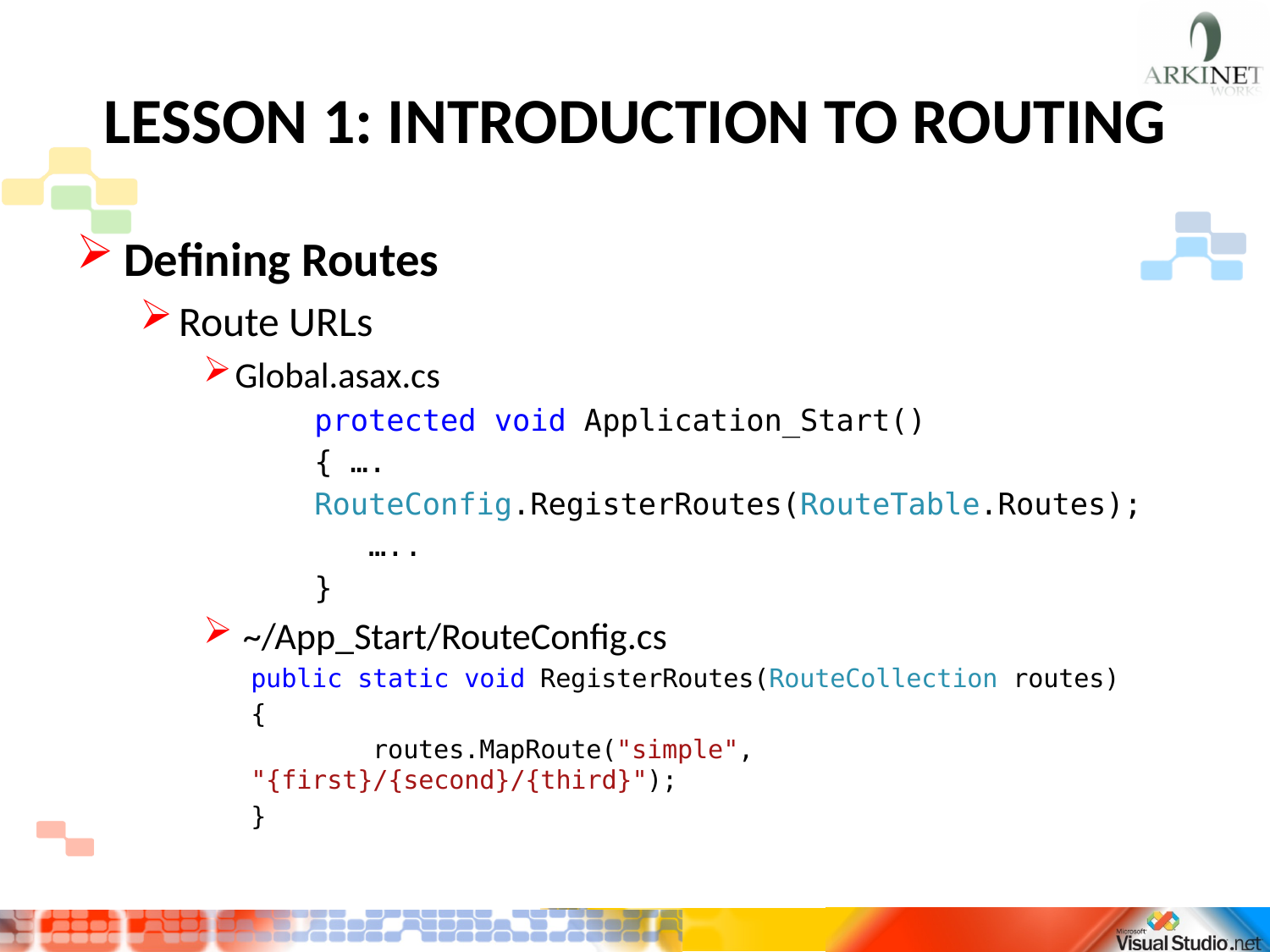

# LESSON 1: INTRODUCTION TO ROUTING
Defining Routes
Route URLs
Global.asax.cs
protected void Application_Start()
{ ….
	RouteConfig.RegisterRoutes(RouteTable.Routes);
   …..
}
~/App_Start/RouteConfig.cs
public static void RegisterRoutes(RouteCollection routes)
{
        routes.MapRoute("simple", "{first}/{second}/{third}");
}